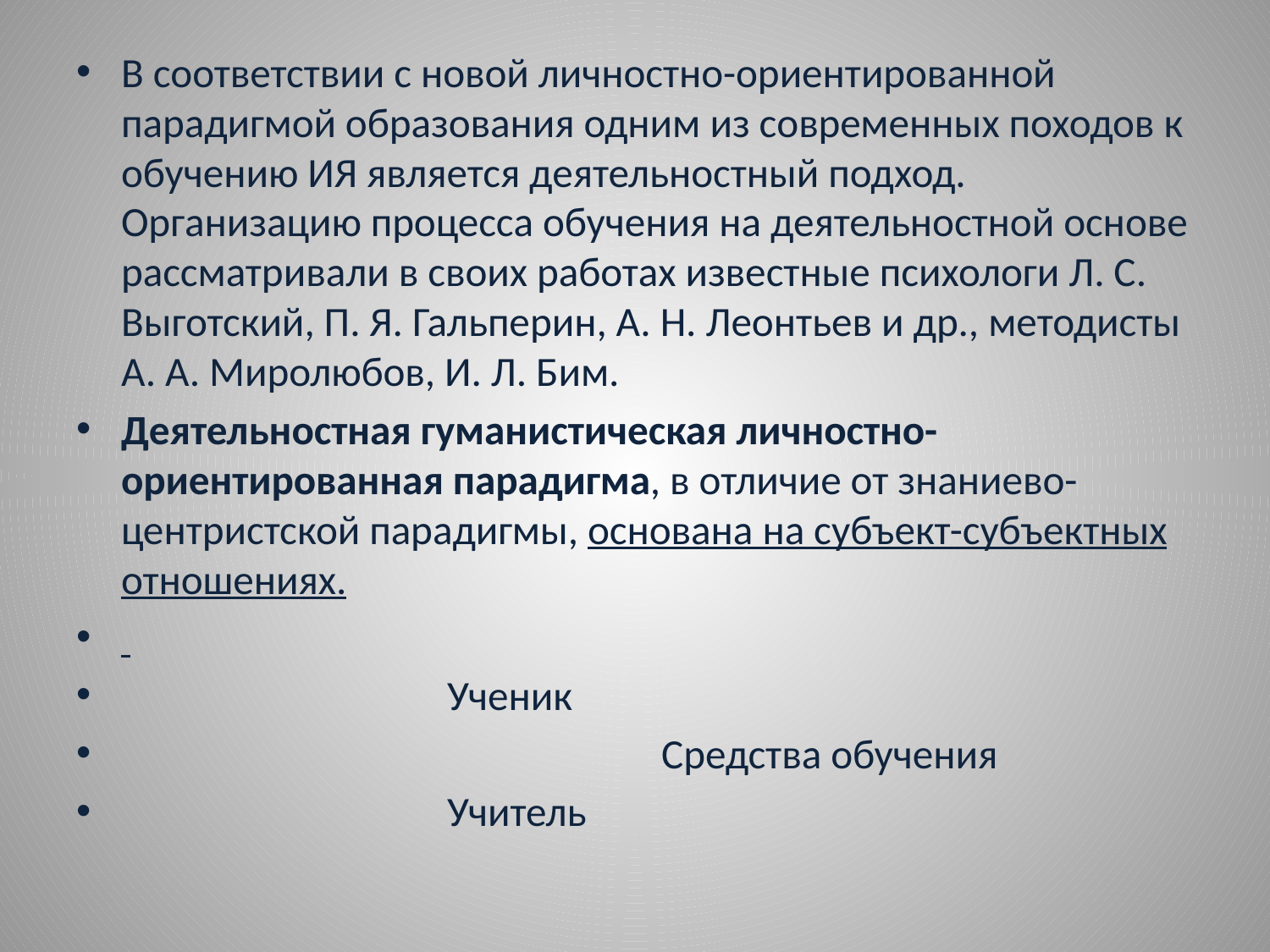

#
В соответствии с новой личностно-ориентированной парадигмой образования одним из современных походов к обучению ИЯ является деятельностный подход. Организацию процесса обучения на деятельностной основе рассматривали в своих работах известные психологи Л. С. Выготский, П. Я. Гальперин, А. Н. Леонтьев и др., методисты А. А. Миролюбов, И. Л. Бим.
Деятельностная гуманистическая личностно-ориентированная парадигма, в отличие от знаниево-центристской парадигмы, основана на субъект-субъектных отношениях.

                                   Ученик
                                                          Средства обучения
                                   Учитель